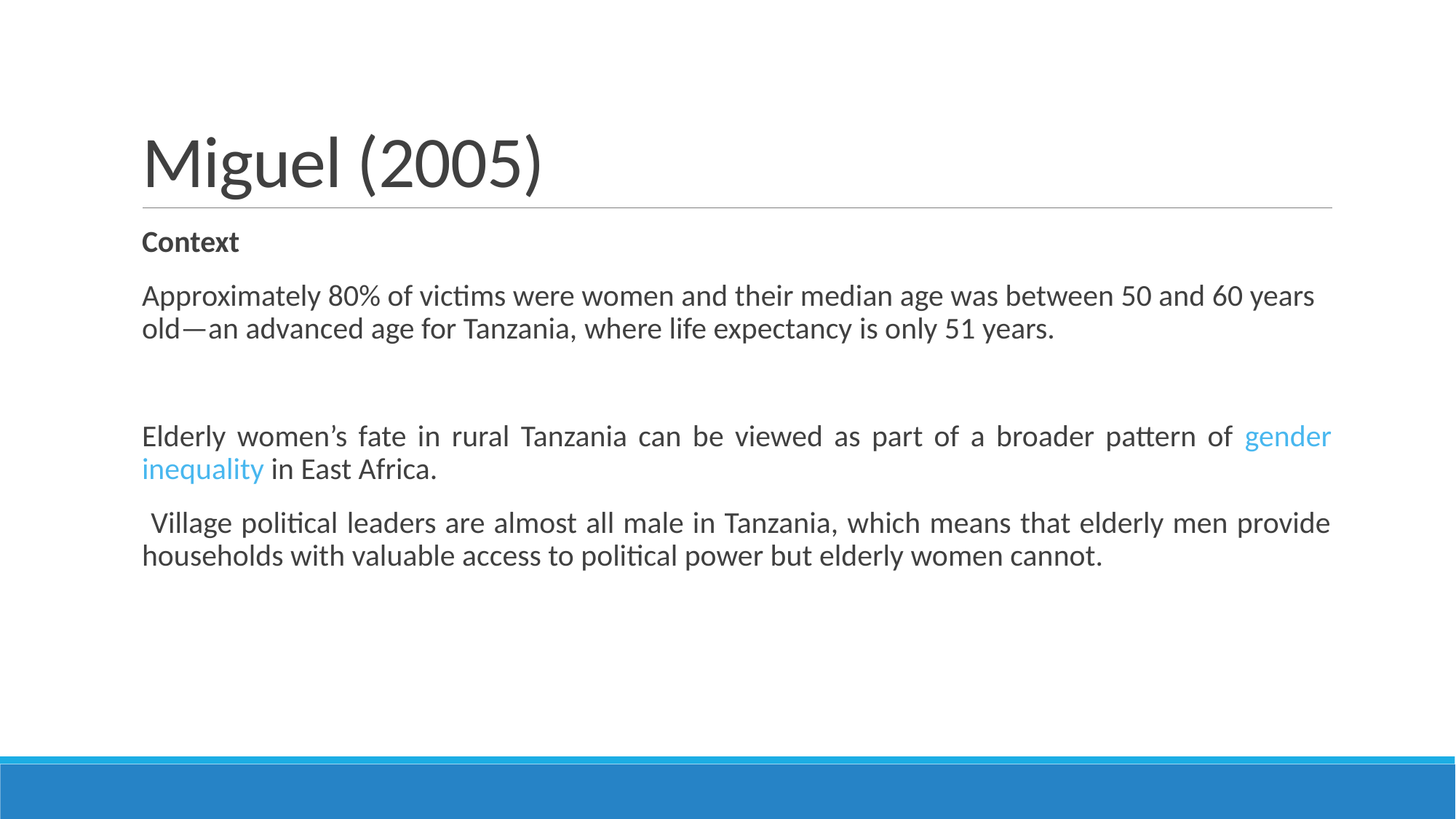

# Miguel (2005)
Context
Approximately 80% of victims were women and their median age was between 50 and 60 years old—an advanced age for Tanzania, where life expectancy is only 51 years.

Elderly women’s fate in rural Tanzania can be viewed as part of a broader pattern of gender inequality in East Africa.
 Village political leaders are almost all male in Tanzania, which means that elderly men provide households with valuable access to political power but elderly women cannot.